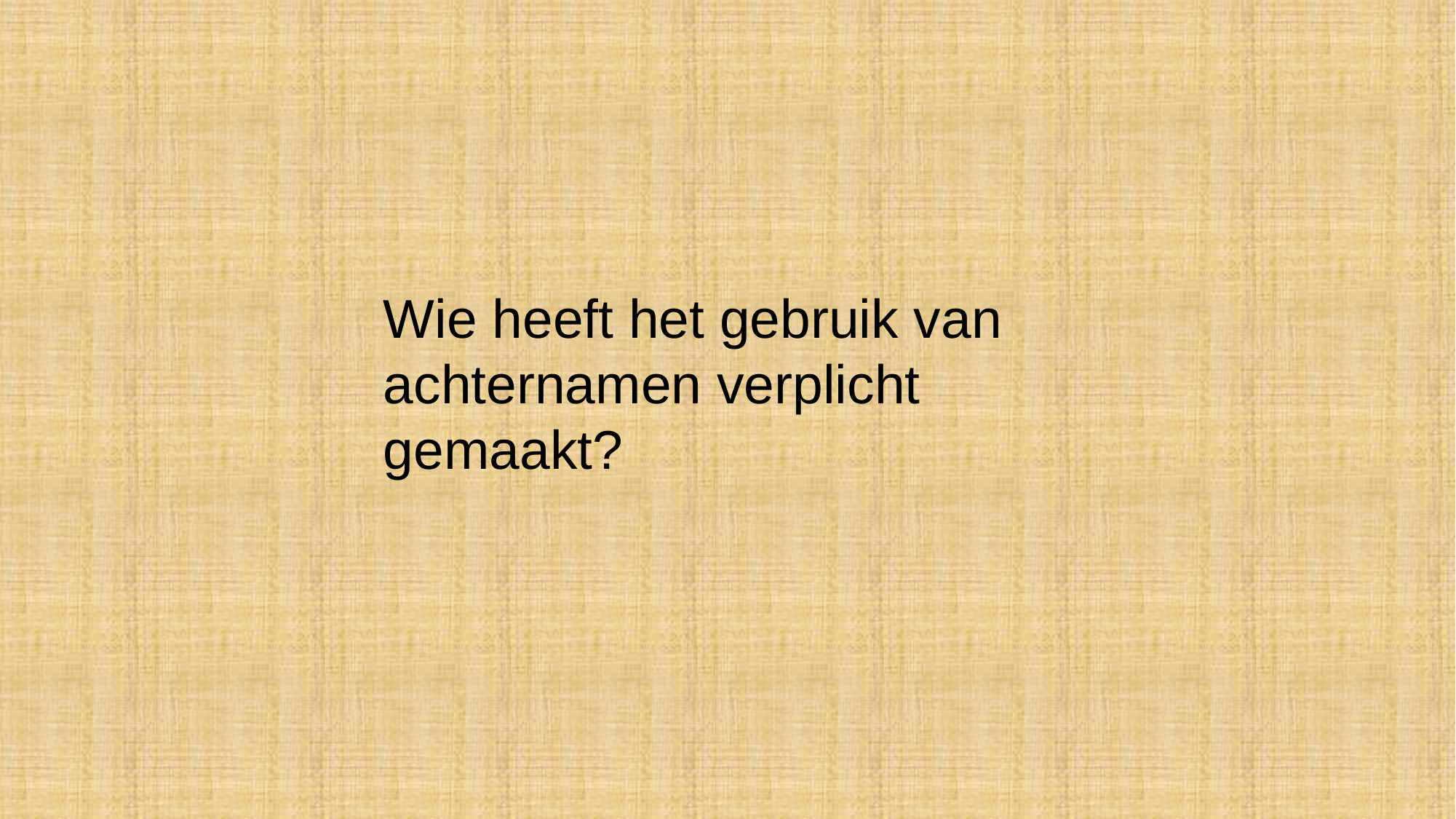

Wie heeft het gebruik van achternamen verplicht gemaakt?